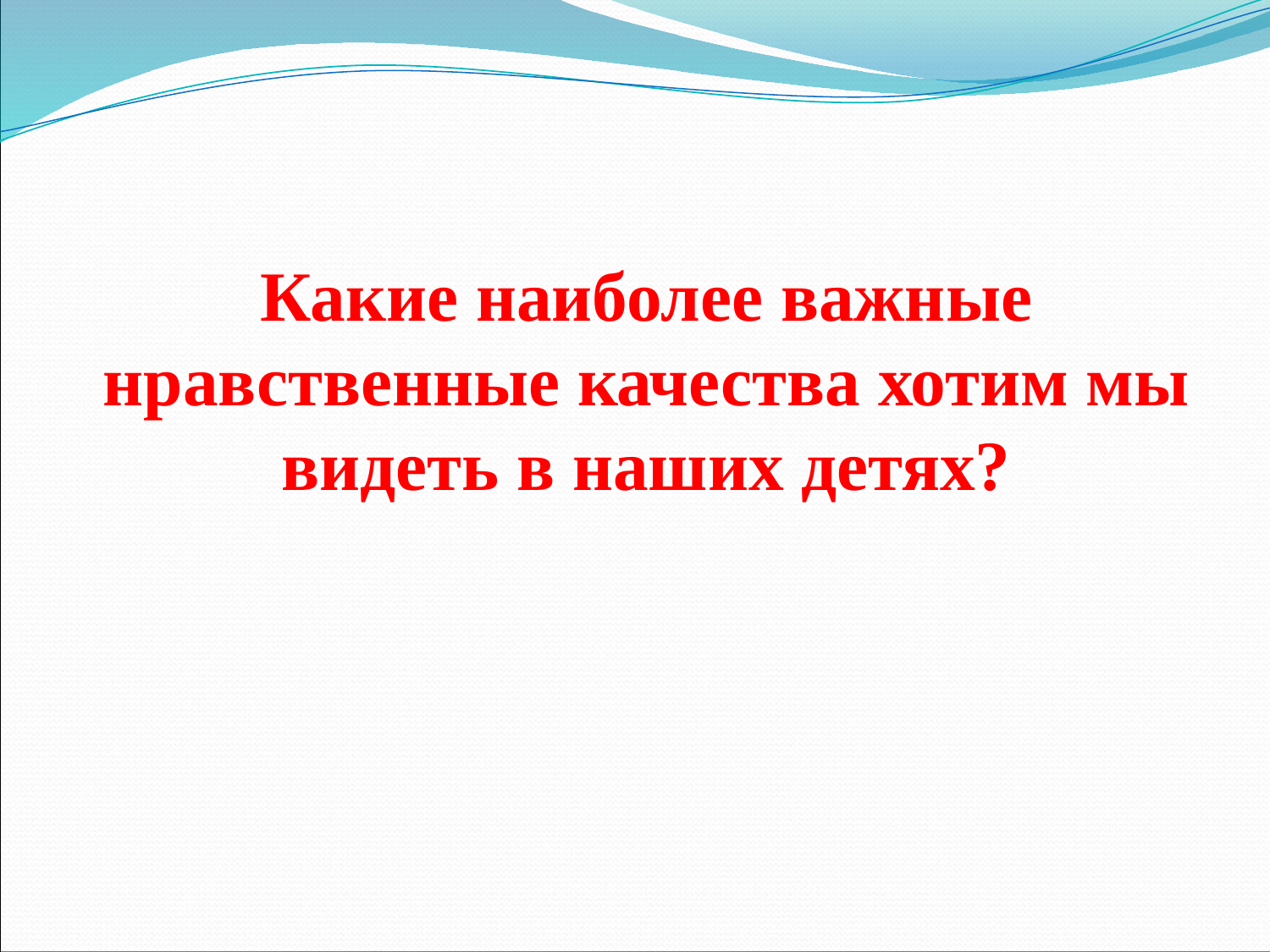

# Какие наиболее важные нравственные качества хотим мы видеть в наших детях?